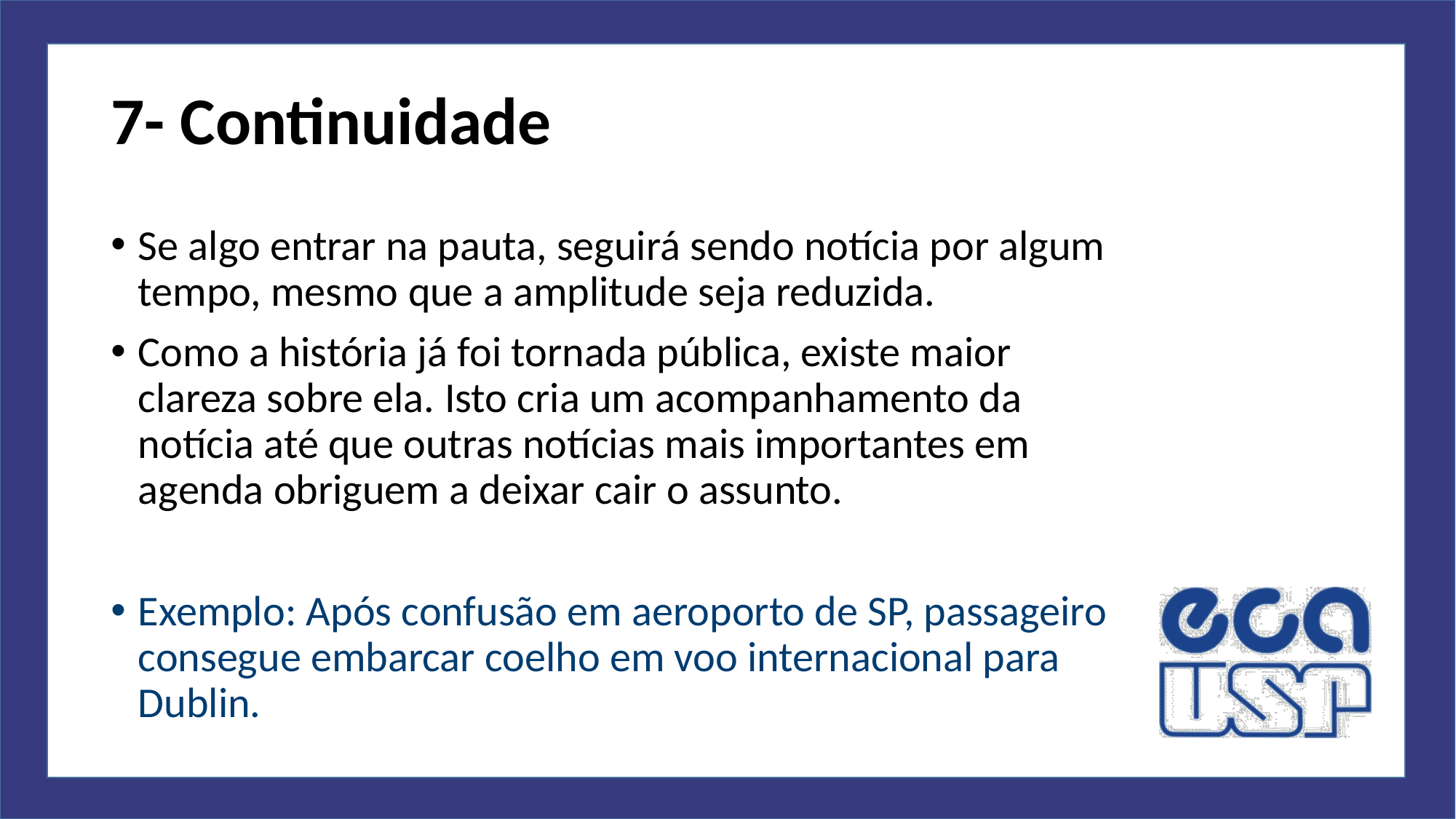

# 7- Continuidade
Se algo entrar na pauta, seguirá sendo notícia por algum tempo, mesmo que a amplitude seja reduzida.
Como a história já foi tornada pública, existe maior clareza sobre ela. Isto cria um acompanhamento da notícia até que outras notícias mais importantes em agenda obriguem a deixar cair o assunto.

Exemplo: Após confusão em aeroporto de SP, passageiro consegue embarcar coelho em voo internacional para Dublin.